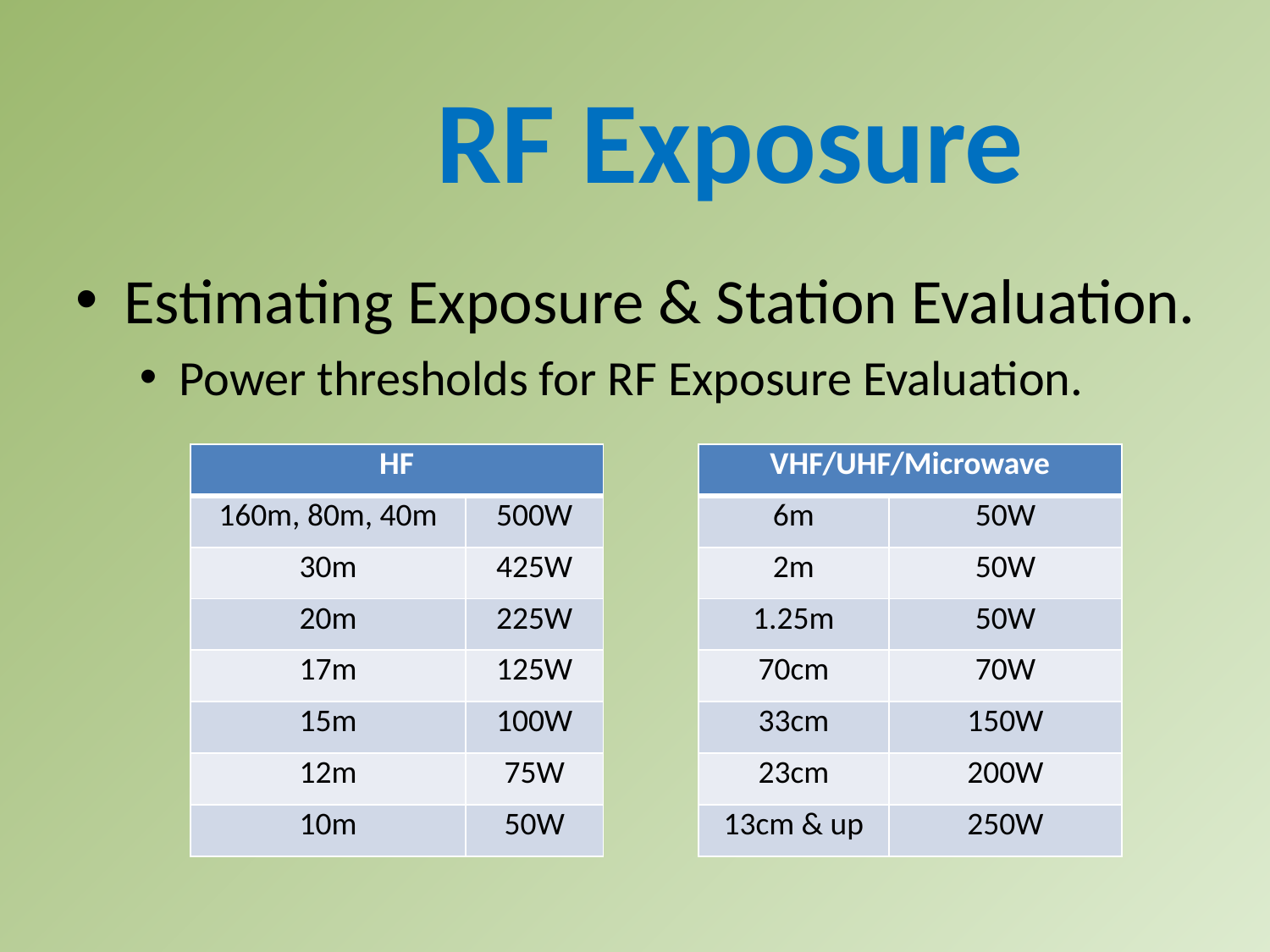

RF Exposure
Estimating Exposure & Station Evaluation.
Power thresholds for RF Exposure Evaluation.

| HF |  |
| --- | --- |
| 160m, 80m, 40m | 500W |
| 30m | 425W |
| 20m | 225W |
| 17m | 125W |
| 15m | 100W |
| 12m | 75W |
| 10m | 50W |
| VHF/UHF/Microwave |  |
| --- | --- |
| 6m | 50W |
| 2m | 50W |
| 1.25m | 50W |
| 70cm | 70W |
| 33cm | 150W |
| 23cm | 200W |
| 13cm & up | 250W |